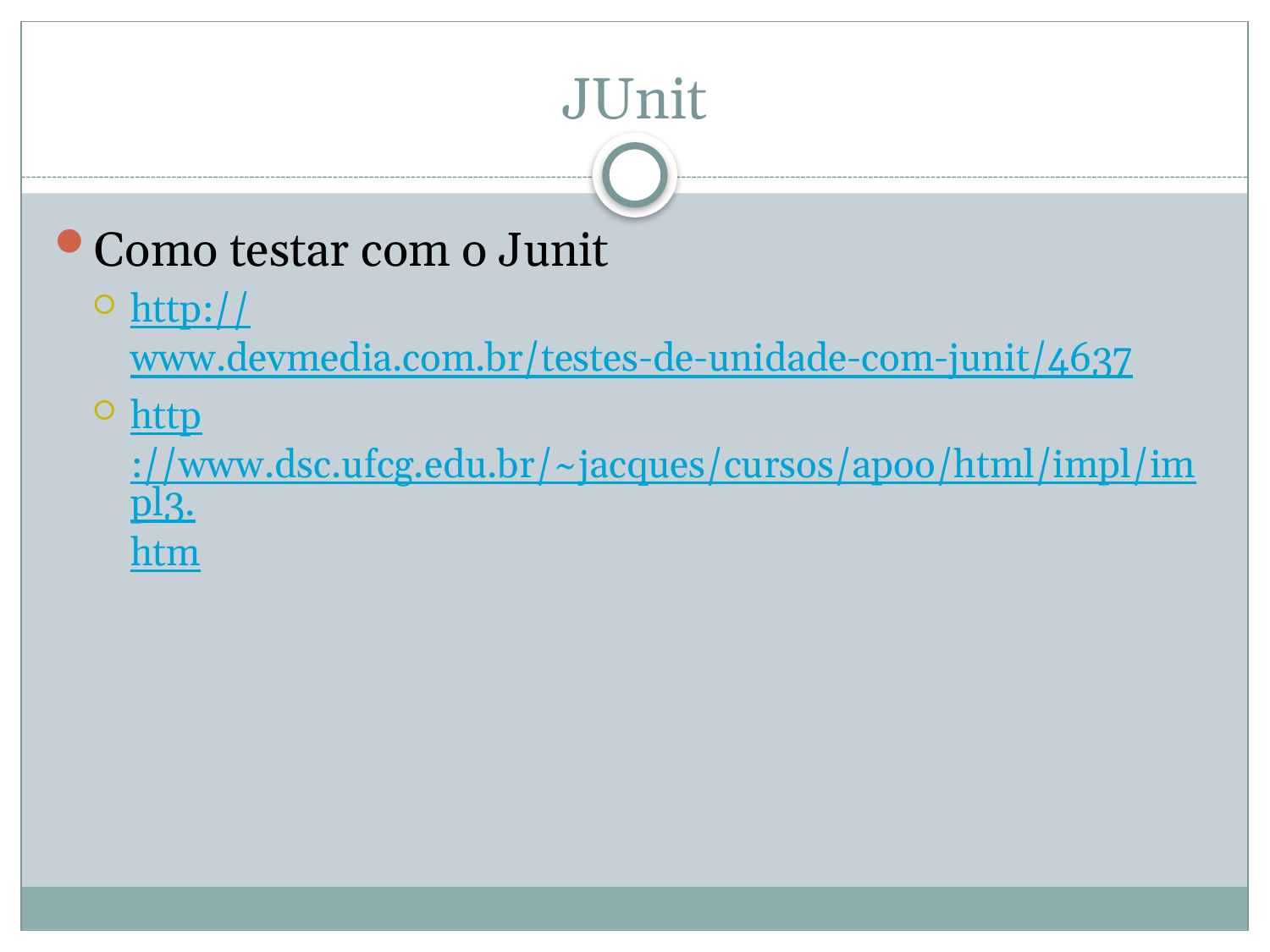

# JUnit
Como testar com o Junit
http://www.devmedia.com.br/testes-de-unidade-com-junit/4637
http://www.dsc.ufcg.edu.br/~jacques/cursos/apoo/html/impl/impl3.htm